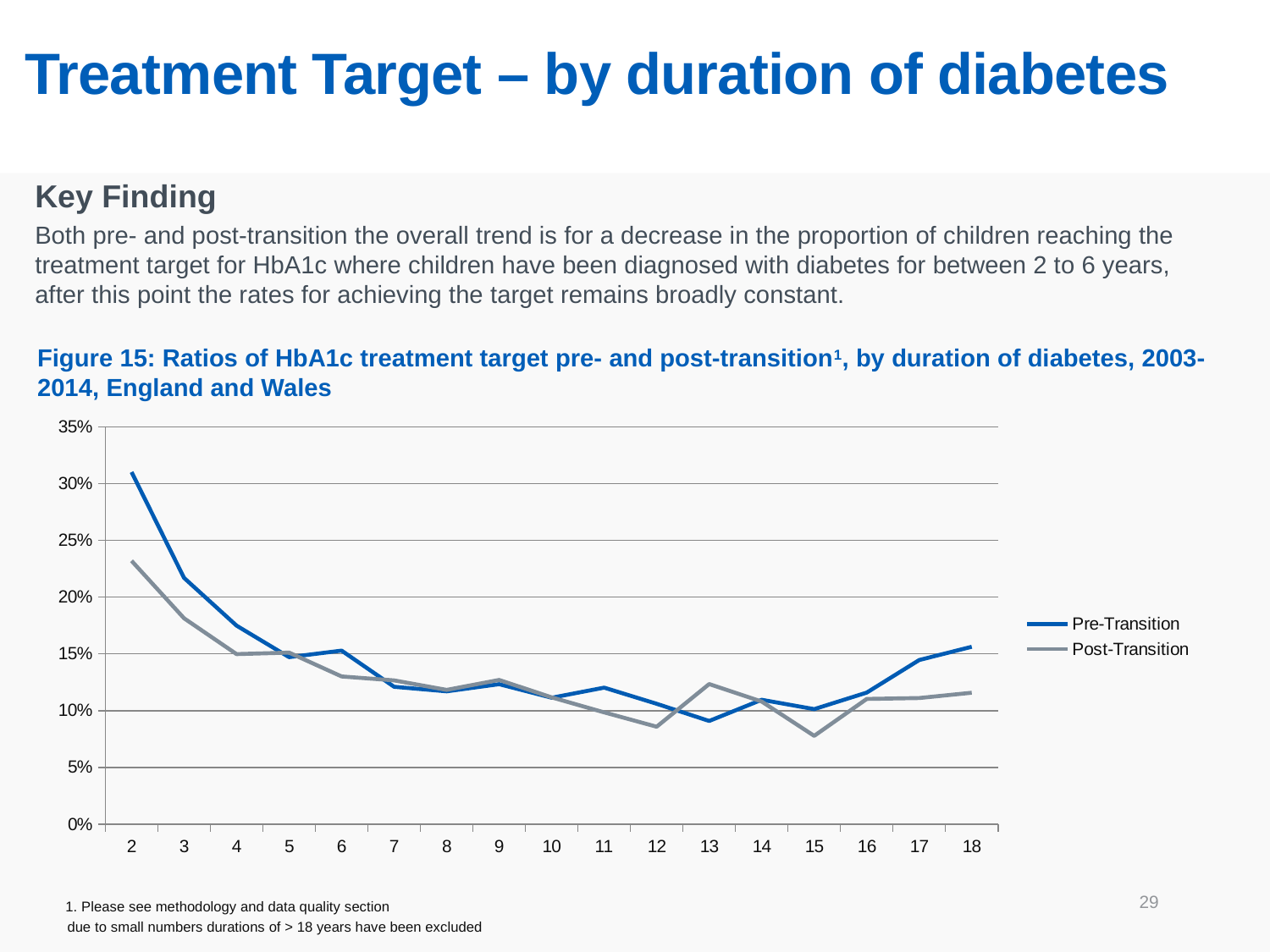

# Treatment Target – by duration of diabetes
Key Finding
Both pre- and post-transition the overall trend is for a decrease in the proportion of children reaching the treatment target for HbA1c where children have been diagnosed with diabetes for between 2 to 6 years, after this point the rates for achieving the target remains broadly constant.
Figure 15: Ratios of HbA1c treatment target pre- and post-transition1, by duration of diabetes, 2003-2014, England and Wales

### Chart

| Category |  |  |
|---|---|---|
| 2 | 0.3101145038167939 | 0.23195876288659795 |
| 3 | 0.21694378463974665 | 0.18135764944275581 |
| 4 | 0.1749271137026239 | 0.14980544747081712 |
| 5 | 0.14710252600297177 | 0.151131221719457 |
| 6 | 0.15288035450516987 | 0.13010446343779677 |
| 7 | 0.12099358974358974 | 0.12666666666666668 |
| 8 | 0.117003367003367 | 0.11830131445904954 |
| 9 | 0.12330097087378641 | 0.12703962703962704 |
| 10 | 0.111358574610245 | 0.11170212765957446 |
| 11 | 0.12025316455696203 | 0.09850746268656717 |
| 12 | 0.10606060606060606 | 0.08586762075134168 |
| 13 | 0.09090909090909091 | 0.12345679012345678 |
| 14 | 0.1095890410958904 | 0.10804597701149425 |
| 15 | 0.10133333333333333 | 0.07780979827089338 |
| 16 | 0.11589403973509933 | 0.1103448275862069 |
| 17 | 0.14457831325301204 | 0.1111111111111111 |
| 18 | 0.15625 | 0.11578947368421053 |
29
1. Please see methodology and data quality section
due to small numbers durations of > 18 years have been excluded